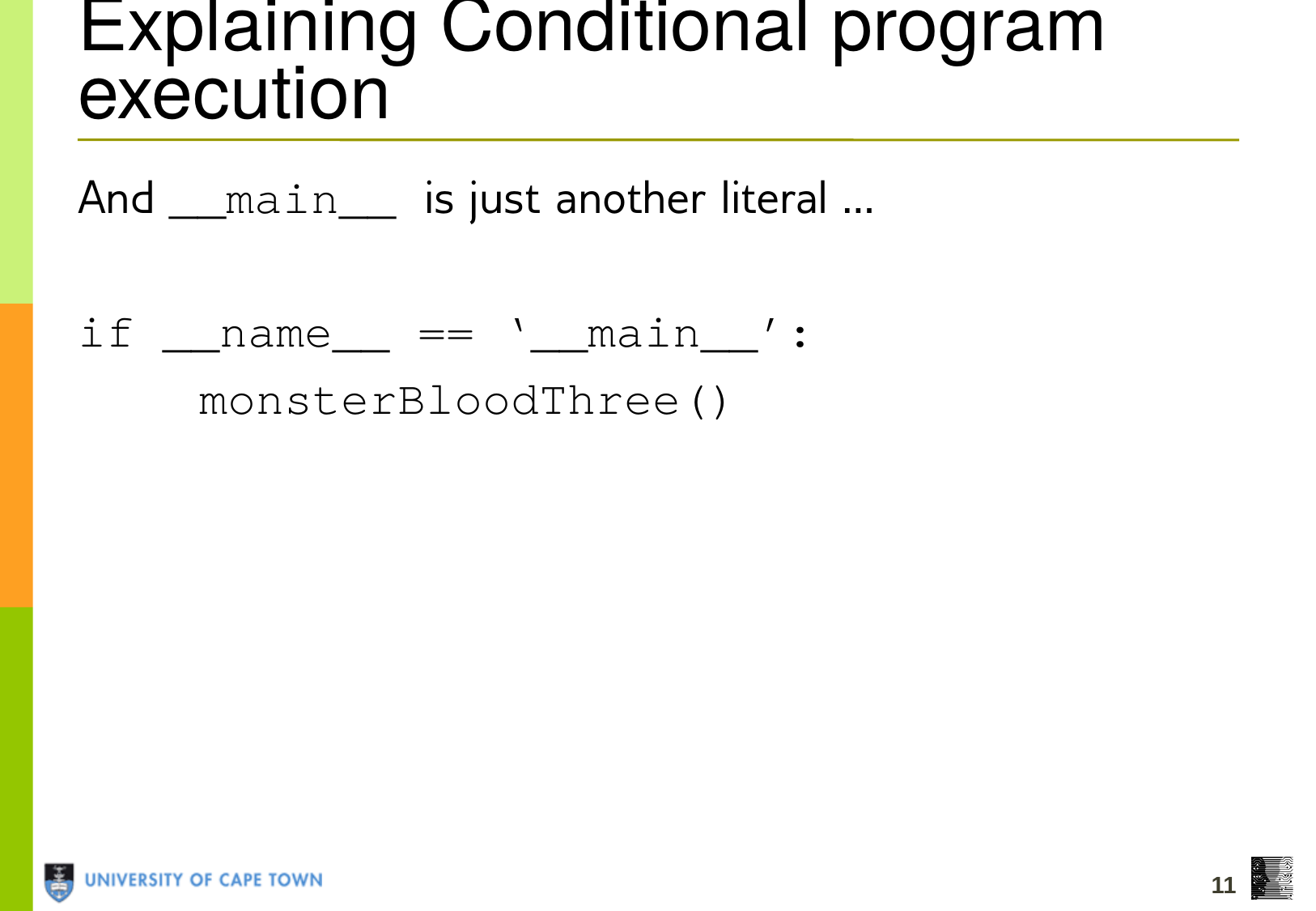

# Explaining Conditional program execution
And __main__ is just another literal …

if __name__ == ‘__main__’:
	monsterBloodThree()

11